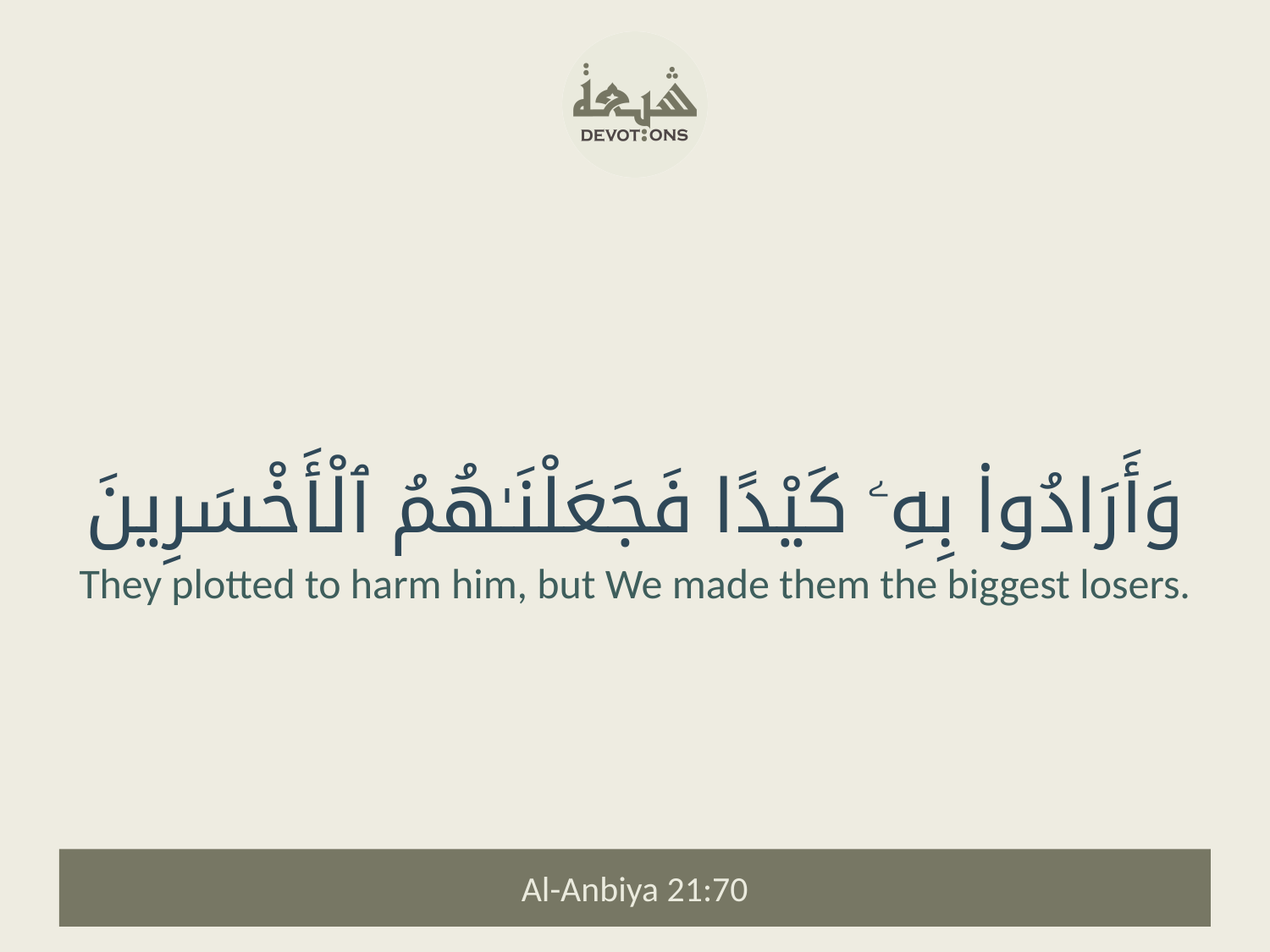

وَأَرَادُوا۟ بِهِۦ كَيْدًا فَجَعَلْنَـٰهُمُ ٱلْأَخْسَرِينَ
They plotted to harm him, but We made them the biggest losers.
Al-Anbiya 21:70